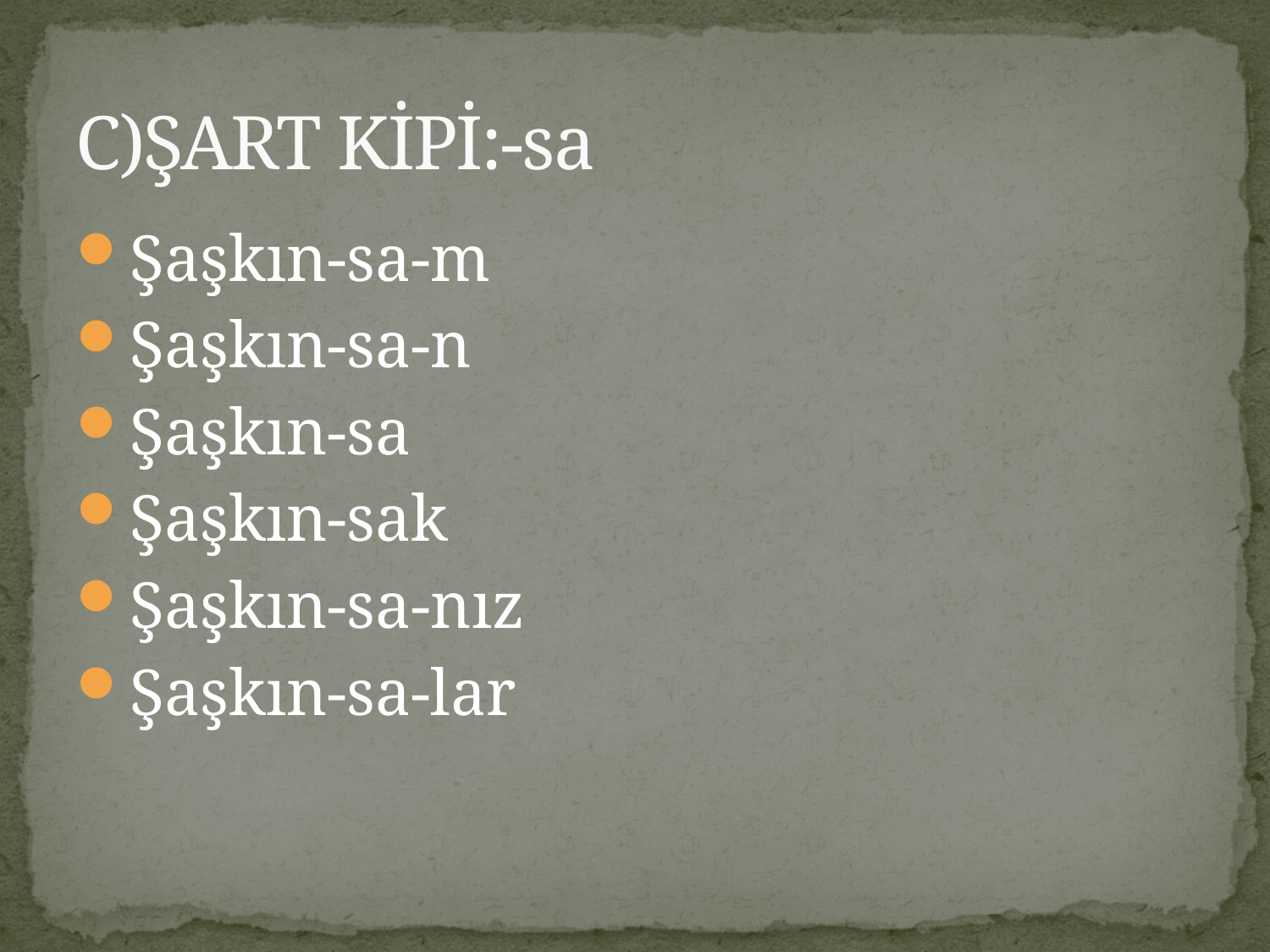

# C)ŞART KİPİ:-sa
Şaşkın-sa-m
Şaşkın-sa-n
Şaşkın-sa
Şaşkın-sak
Şaşkın-sa-nız
Şaşkın-sa-lar